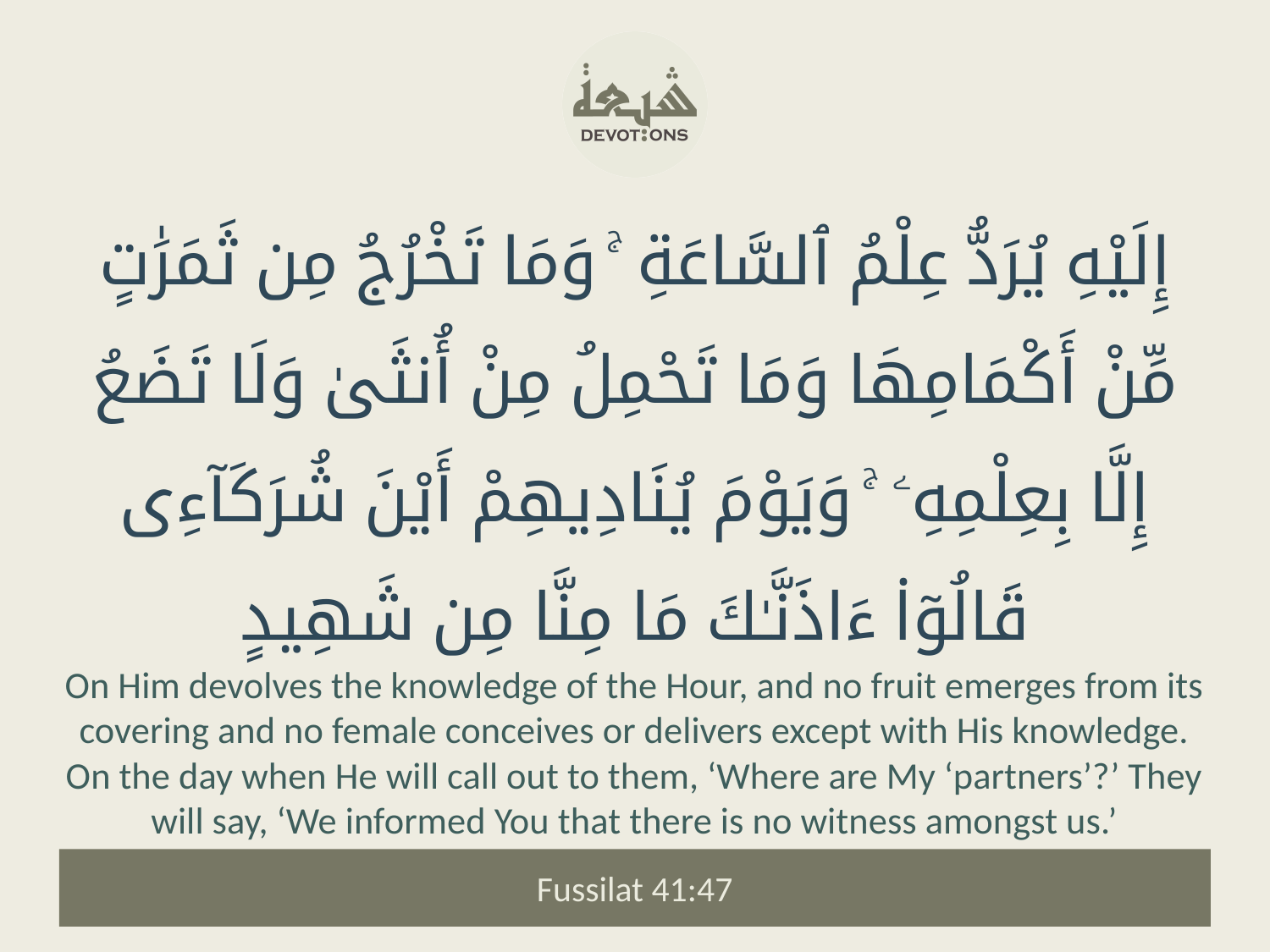

إِلَيْهِ يُرَدُّ عِلْمُ ٱلسَّاعَةِ ۚ وَمَا تَخْرُجُ مِن ثَمَرَٰتٍ مِّنْ أَكْمَامِهَا وَمَا تَحْمِلُ مِنْ أُنثَىٰ وَلَا تَضَعُ إِلَّا بِعِلْمِهِۦ ۚ وَيَوْمَ يُنَادِيهِمْ أَيْنَ شُرَكَآءِى قَالُوٓا۟ ءَاذَنَّـٰكَ مَا مِنَّا مِن شَهِيدٍ
On Him devolves the knowledge of the Hour, and no fruit emerges from its covering and no female conceives or delivers except with His knowledge. On the day when He will call out to them, ‘Where are My ‘partners’?’ They will say, ‘We informed You that there is no witness amongst us.’
Fussilat 41:47